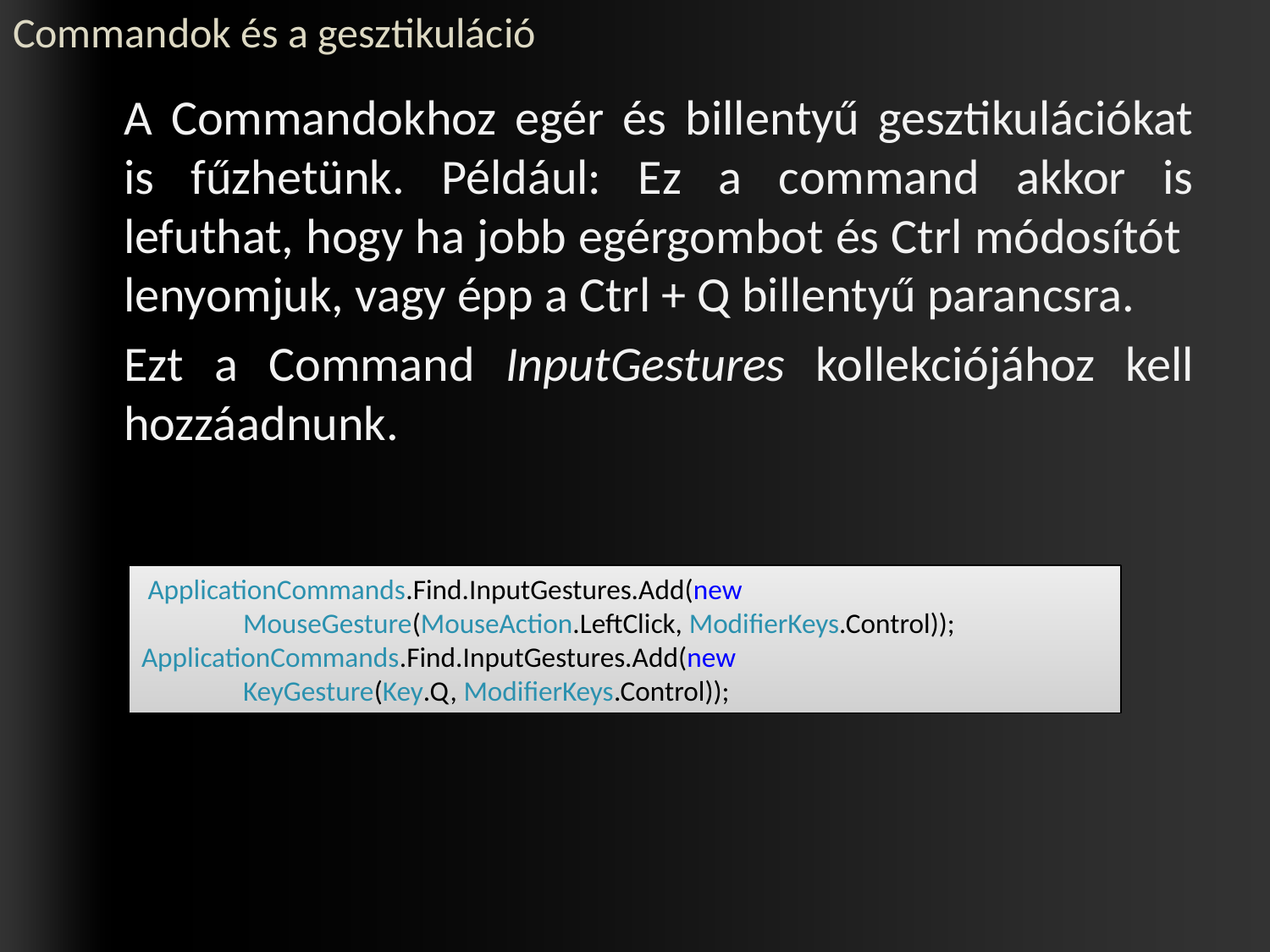

# Commandok és a gesztikuláció
	A Commandokhoz egér és billentyű gesztikulációkat is fűzhetünk. Például: Ez a command akkor is lefuthat, hogy ha jobb egérgombot és Ctrl módosítót  lenyomjuk, vagy épp a Ctrl + Q billentyű parancsra.
	Ezt a Command InputGestures kollekciójához kell hozzáadnunk.
 ApplicationCommands.Find.InputGestures.Add(new
                MouseGesture(MouseAction.LeftClick, ModifierKeys.Control));
ApplicationCommands.Find.InputGestures.Add(new
                KeyGesture(Key.Q, ModifierKeys.Control));